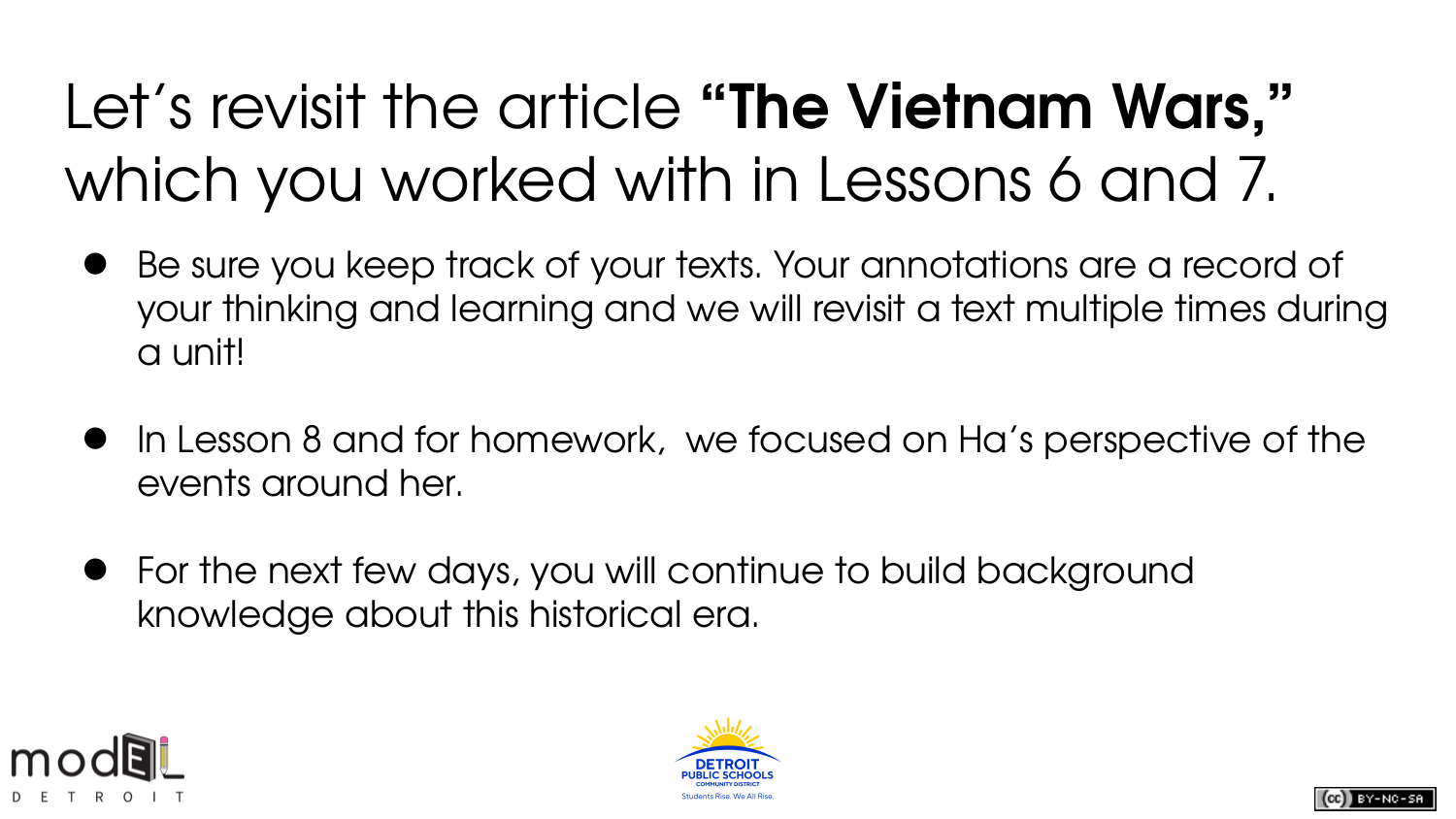

# Let’s revisit the article “The Vietnam Wars,” which you worked with in Lessons 6 and 7.

Be sure you keep track of your texts. Your annotations are a record of your thinking and learning and we will revisit a text multiple times during a unit!

In Lesson 8 and for homework,  we focused on Ha’s perspective of the events around her.

For the next few days, you will continue to build background knowledge about this historical era.